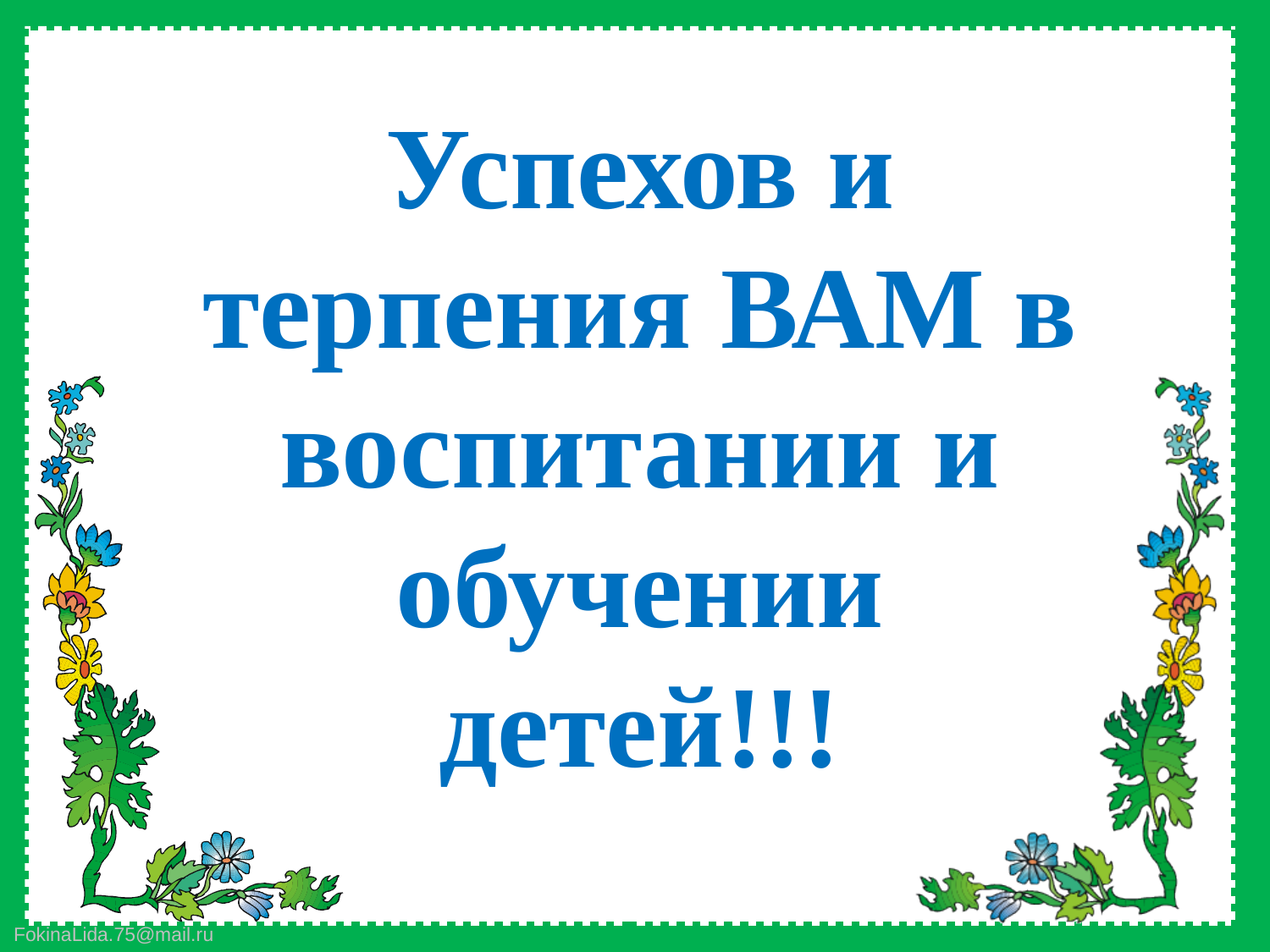

Успехов и терпения ВАМ в воспитании и обучении детей!!!